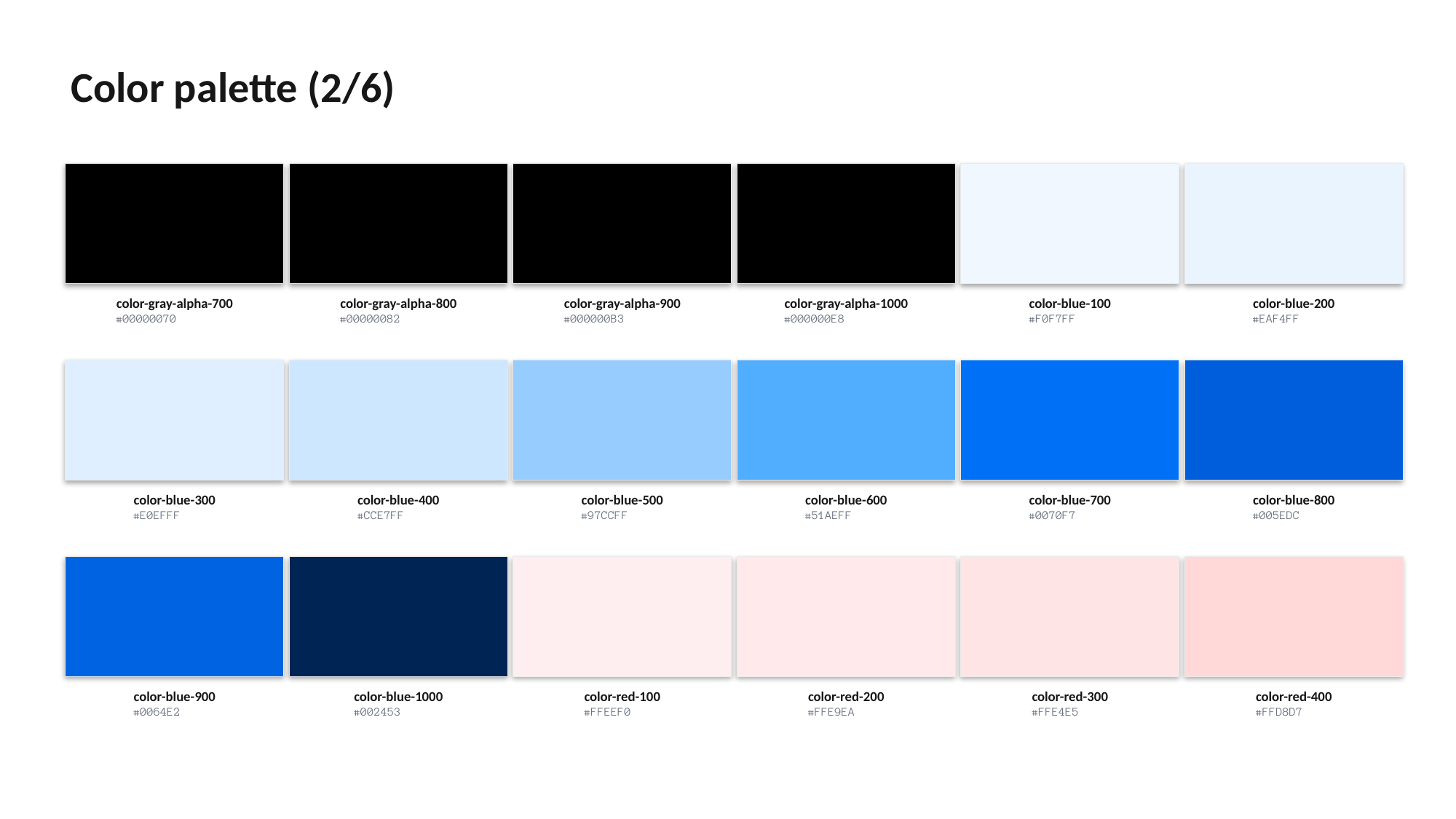

Color palette (2/6)

color-gray-alpha-700
#00000070
color-gray-alpha-800
#00000082
color-gray-alpha-900
#000000B3
color-gray-alpha-1000
#000000E8
color-blue-100
#F0F7FF
color-blue-200
#EAF4FF

color-blue-300
#E0EFFF
color-blue-400
#CCE7FF
color-blue-500
#97CCFF
color-blue-600
#51AEFF
color-blue-700
#0070F7
color-blue-800
#005EDC

color-blue-900
#0064E2
color-blue-1000
#002453
color-red-100
#FFEEF0
color-red-200
#FFE9EA
color-red-300
#FFE4E5
color-red-400
#FFD8D7